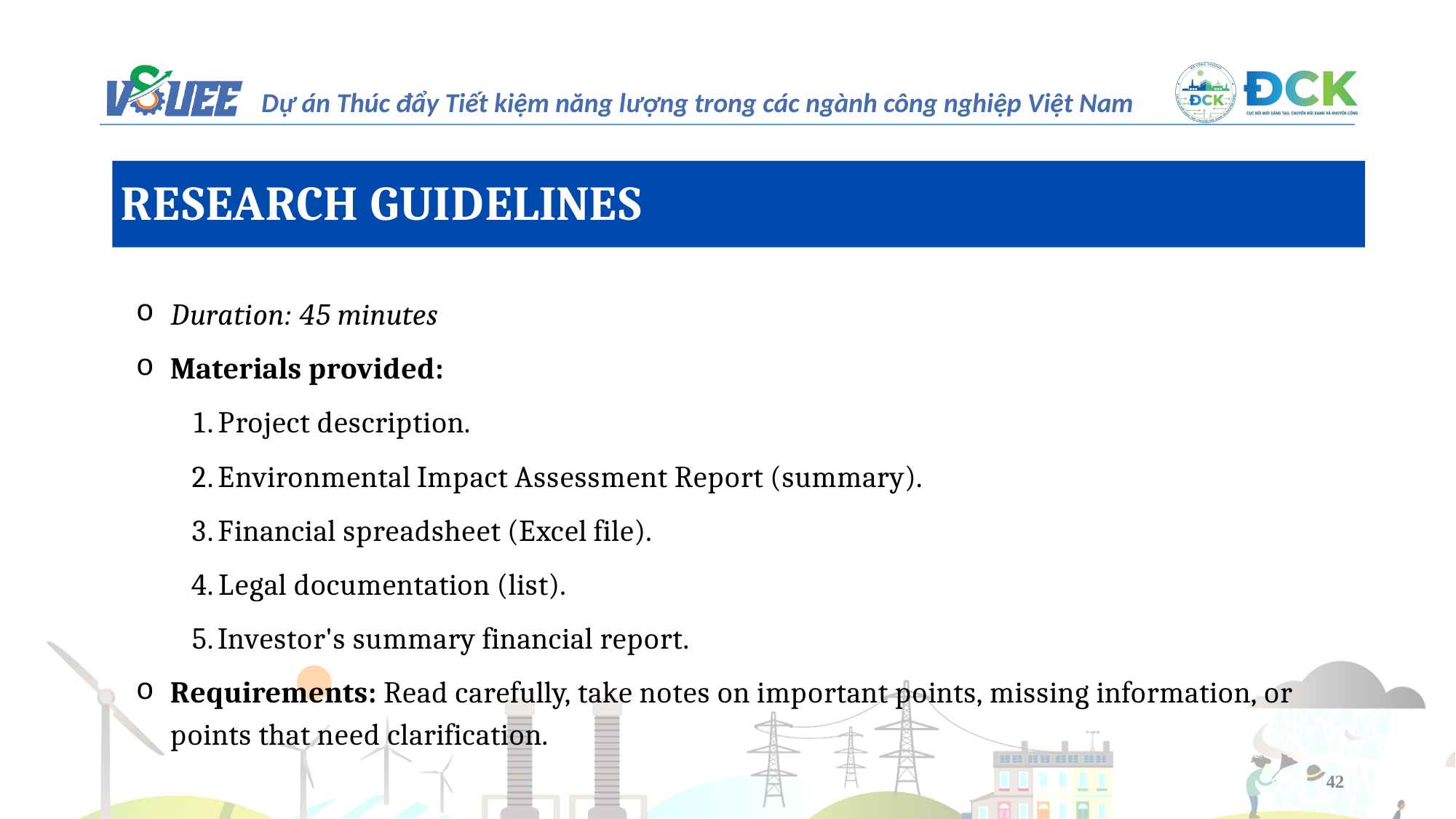

RESEARCH GUIDELINES

Duration: 45 minutes
Materials provided:
Project description.
Environmental Impact Assessment Report (summary).
Financial spreadsheet (Excel file).
Legal documentation (list).
Investor's summary financial report.
Requirements: Read carefully, take notes on important points, missing information, or points that need clarification.
42